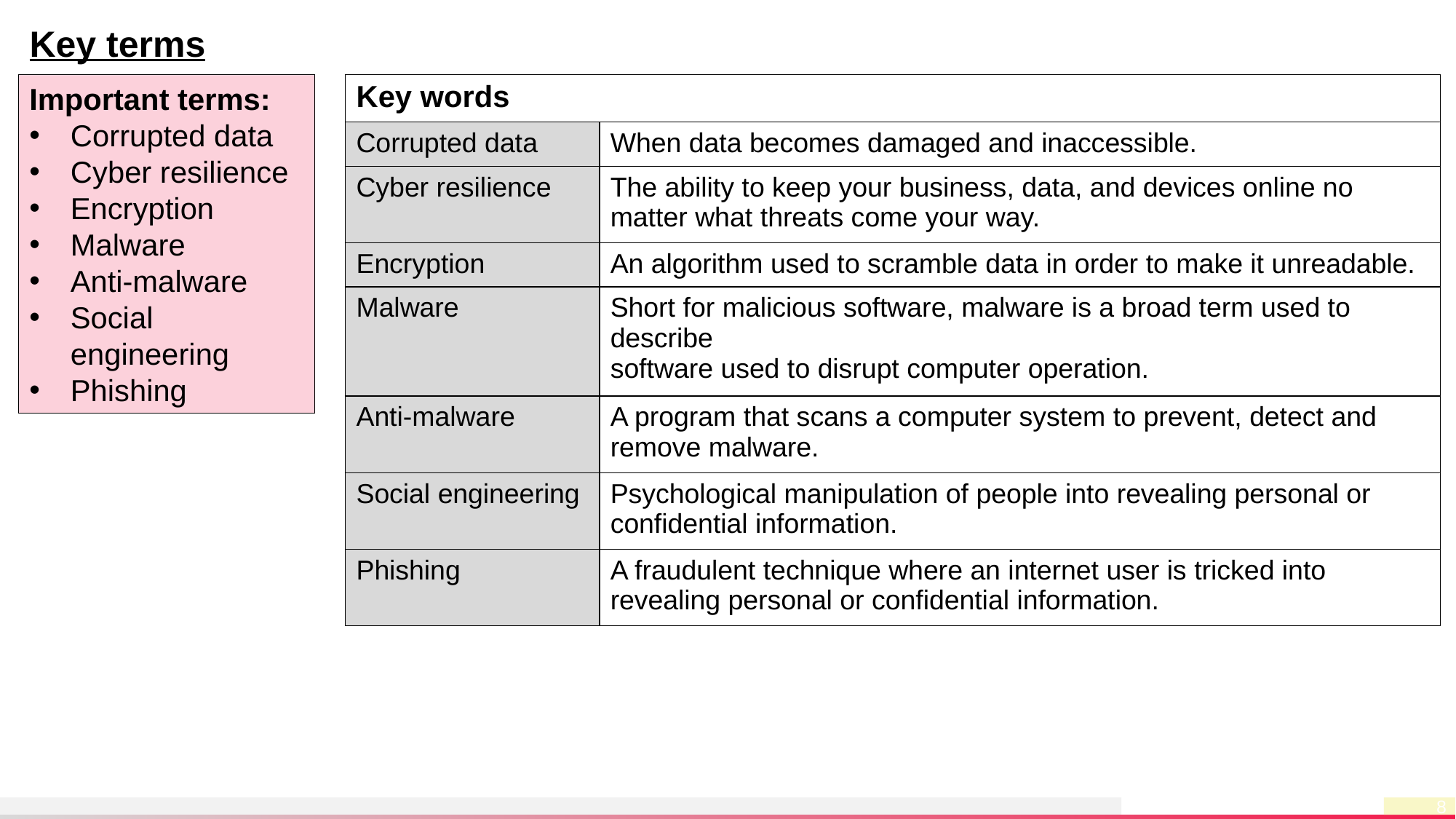

Key terms
Important terms:
Corrupted data
Cyber resilience
Encryption
Malware
Anti-malware
Social engineering
Phishing
| Key words |  |
| --- | --- |
| Corrupted data | When data becomes damaged and inaccessible. |
| Cyber resilience | The ability to keep your business, data, and devices online no matter what threats come your way. |
| Encryption | An algorithm used to scramble data in order to make it unreadable. |
| Malware | Short for malicious software, malware is a broad term used to describe software used to disrupt computer operation. |
| Anti-malware | A program that scans a computer system to prevent, detect and remove malware. |
| Social engineering | Psychological manipulation of people into revealing personal or confidential information. |
| Phishing | A fraudulent technique where an internet user is tricked into revealing personal or confidential information. |
8